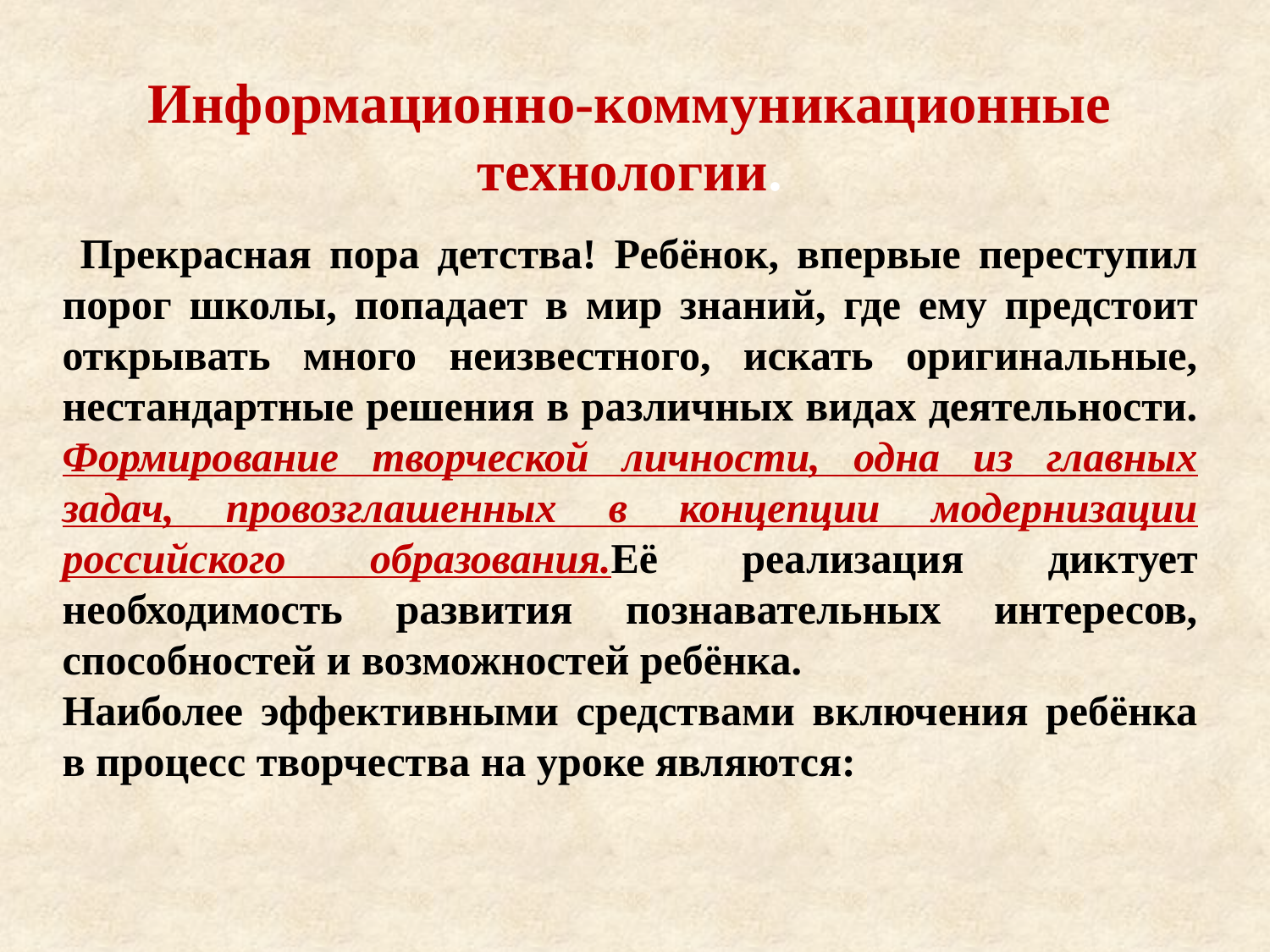

Информационно-коммуникационные технологии.
 Прекрасная пора детства! Ребёнок, впервые переступил порог школы, попадает в мир знаний, где ему предстоит открывать много неизвестного, искать оригинальные, нестандартные решения в различных видах деятельности. Формирование творческой личности, одна из главных задач, провозглашенных в концепции модернизации российского образования.Её реализация диктует необходимость развития познавательных интересов, способностей и возможностей ребёнка.
Наиболее эффективными средствами включения ребёнка в процесс творчества на уроке являются: